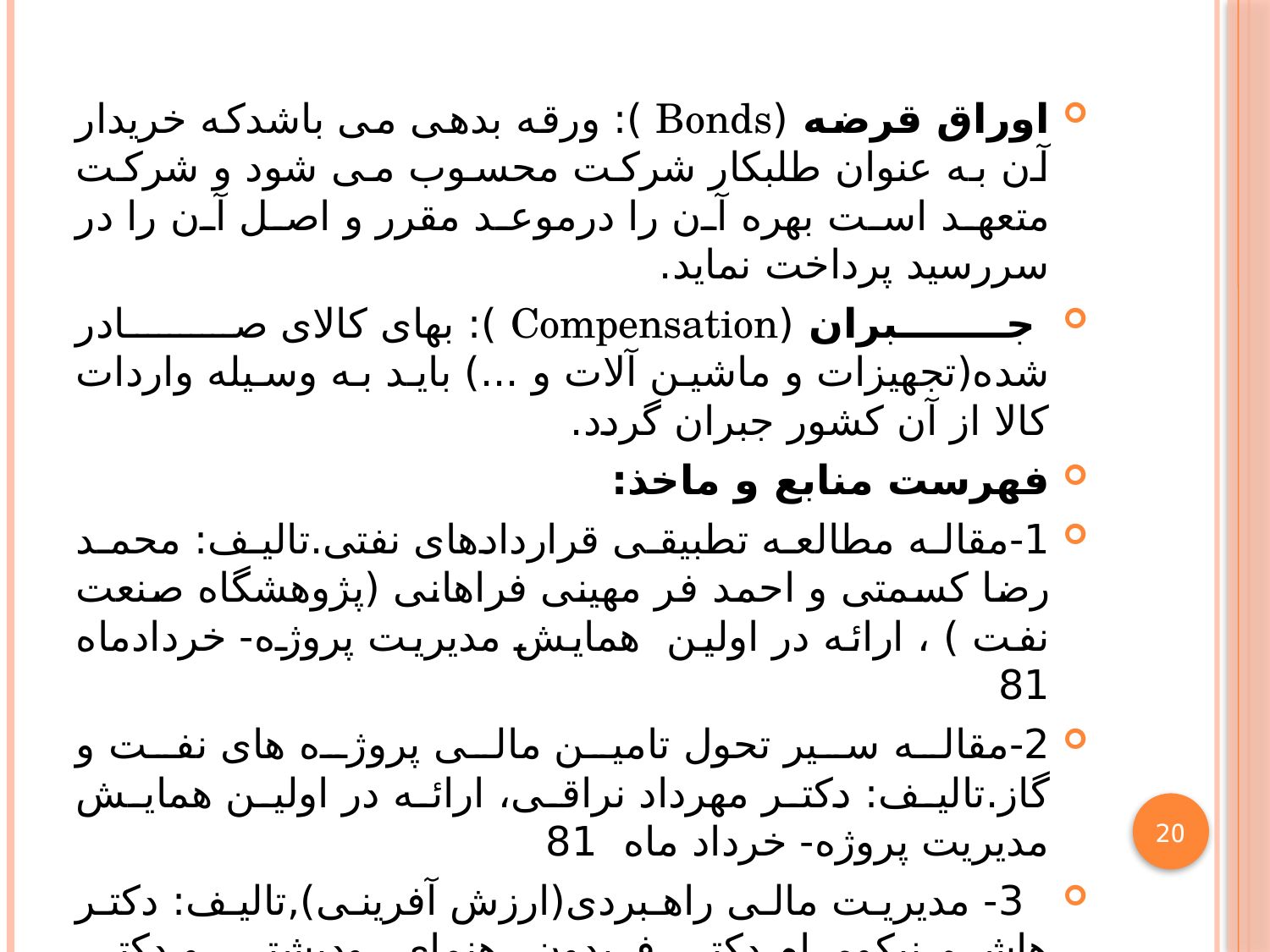

اوراق قرضه (Bonds ): ورقه بدهی می باشدکه خریدار آن به عنوان طلبکار شرکت محسوب می شود و شرکت متعهد است بهره آن را درموعد مقرر و اصل آن را در سررسید پرداخت نماید.
 جبران (Compensation ): بهای کالای صادر شده(تجهیزات و ماشین آلات و ...) باید به وسیله واردات کالا از آن کشور جبران گردد.
فهرست منابع و ماخذ:
1-مقاله مطالعه تطبیقی قراردادهای نفتی.تالیف: محمد رضا کسمتی و احمد فر مهینی فراهانی (پژوهشگاه صنعت نفت ) ، ارائه در اولین  همایش مدیریت پروژه- خردادماه 81
2-مقاله سیر تحول تامین مالی پروژه های نفت و گاز.تالیف: دکتر مهرداد نراقی، ارائه در اولین همایش مدیریت پروژه- خرداد ماه  81
  3- مدیریت مالی راهبردی(ارزش آفرینی),تالیف: دکتر هاشم نیکومرام,دکتر فریدون رهنمای رودپشتی و دکتر فرشاد هیبتی
4- فرهنگ اصطلاحات تخصصی: مهندسی مالی ,مدیریت مالی... ,تالیف: دکتر هاشم نیکومرام,دکتر فریدون رهنمای رودپشتی و دکتر فرشاد هیبتی

20